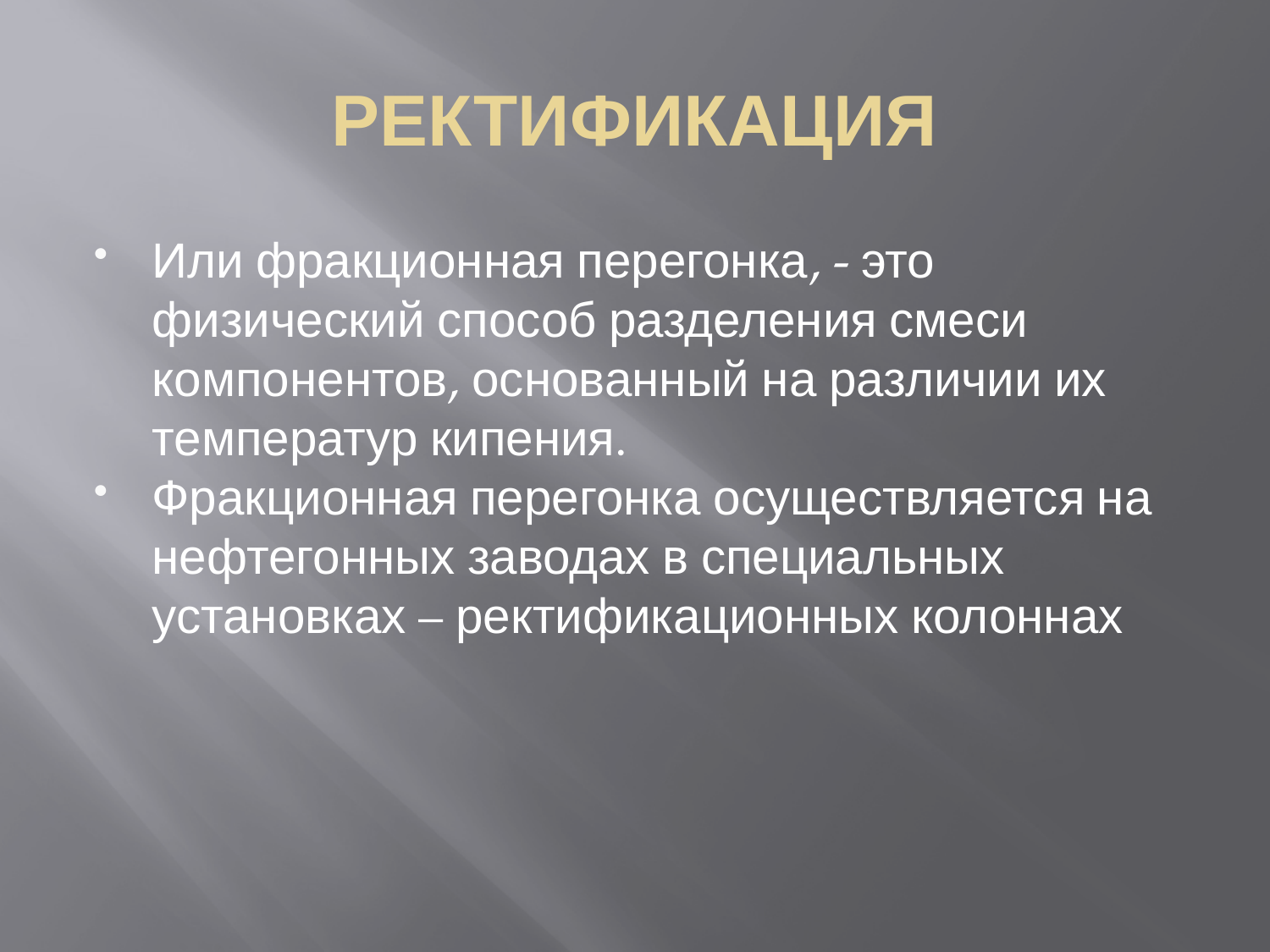

РЕКТИФИКАЦИЯ
Или фракционная перегонка, - это физический способ разделения смеси компонентов, основанный на различии их температур кипения.
Фракционная перегонка осуществляется на нефтегонных заводах в специальных установках – ректификационных колоннах